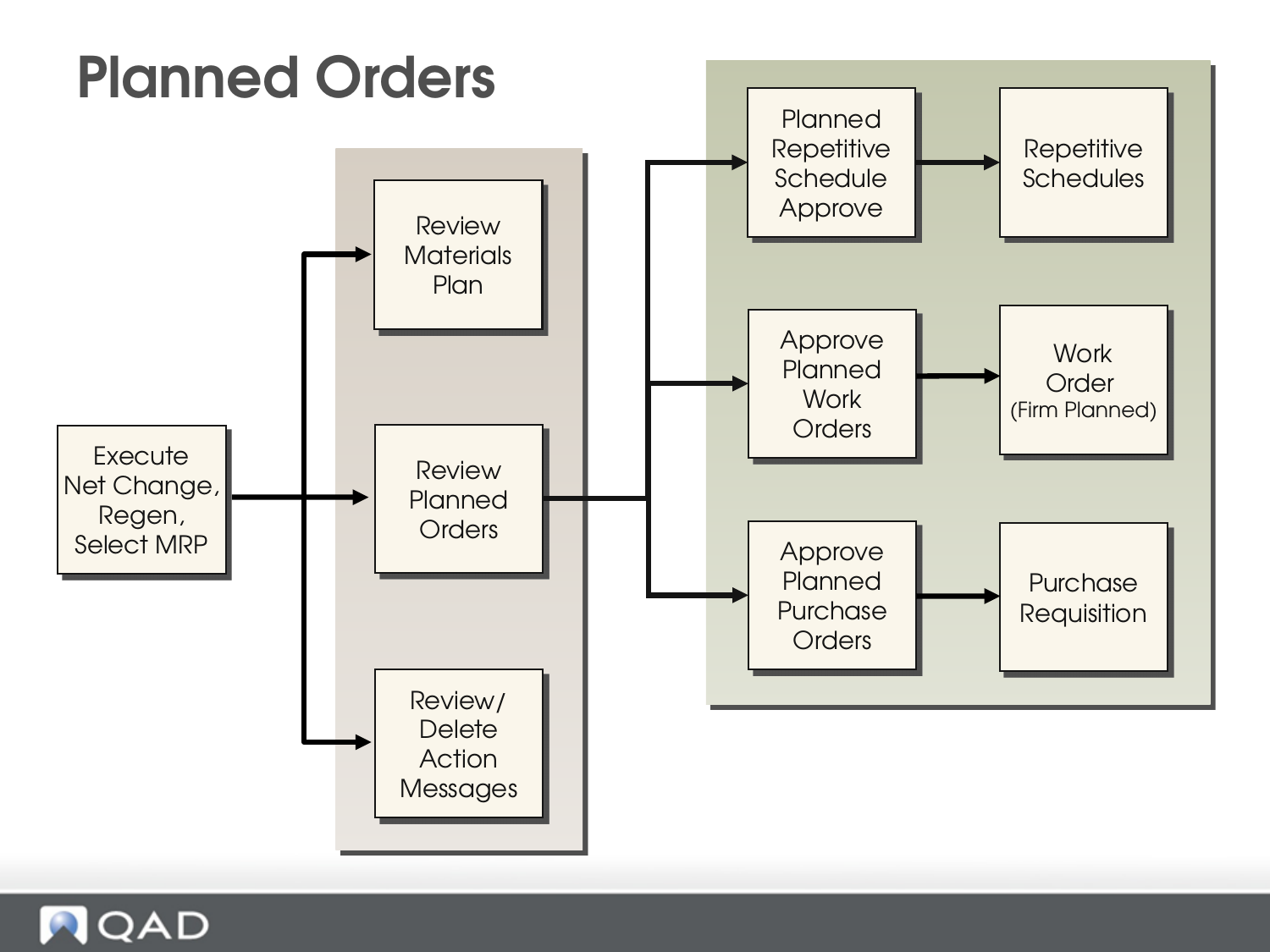

# Planned Orders

Planned
Repetitive
Schedule
Approve
Repetitive
Schedules

Review
Materials
Plan

Work
Order
(Firm Planned)
Approve
Planned
Work
Orders

Review
Planned
Orders
Execute
Net Change,
Regen,
Select MRP

Approve
Planned
Purchase
Orders
Purchase
Requisition

Review/
Delete
Action
Messages